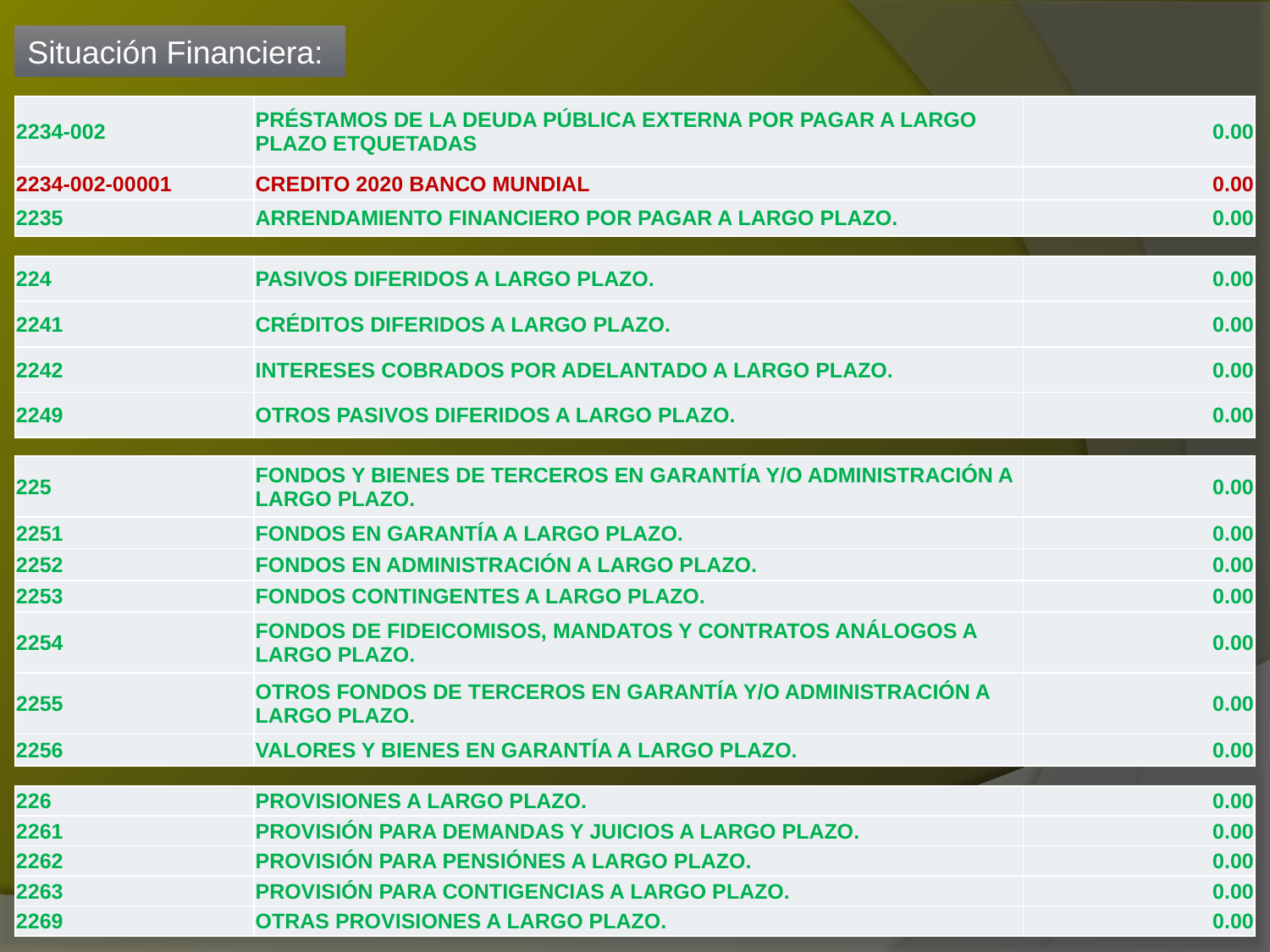

Situación Financiera:
| 2234-002 | PRÉSTAMOS DE LA DEUDA PÚBLICA EXTERNA POR PAGAR A LARGO PLAZO ETQUETADAS | 0.00 |
| --- | --- | --- |
| 2234-002-00001 | CREDITO 2020 BANCO MUNDIAL | 0.00 |
| 2235 | ARRENDAMIENTO FINANCIERO POR PAGAR A LARGO PLAZO. | 0.00 |
| 224 | PASIVOS DIFERIDOS A LARGO PLAZO. | 0.00 |
| --- | --- | --- |
| 2241 | CRÉDITOS DIFERIDOS A LARGO PLAZO. | 0.00 |
| 2242 | INTERESES COBRADOS POR ADELANTADO A LARGO PLAZO. | 0.00 |
| 2249 | OTROS PASIVOS DIFERIDOS A LARGO PLAZO. | 0.00 |
| 225 | FONDOS Y BIENES DE TERCEROS EN GARANTÍA Y/O ADMINISTRACIÓN A LARGO PLAZO. | 0.00 |
| --- | --- | --- |
| 2251 | FONDOS EN GARANTÍA A LARGO PLAZO. | 0.00 |
| 2252 | FONDOS EN ADMINISTRACIÓN A LARGO PLAZO. | 0.00 |
| 2253 | FONDOS CONTINGENTES A LARGO PLAZO. | 0.00 |
| 2254 | FONDOS DE FIDEICOMISOS, MANDATOS Y CONTRATOS ANÁLOGOS A LARGO PLAZO. | 0.00 |
| 2255 | OTROS FONDOS DE TERCEROS EN GARANTÍA Y/O ADMINISTRACIÓN A LARGO PLAZO. | 0.00 |
| 2256 | VALORES Y BIENES EN GARANTÍA A LARGO PLAZO. | 0.00 |
| 226 | PROVISIONES A LARGO PLAZO. | 0.00 |
| --- | --- | --- |
| 2261 | PROVISIÓN PARA DEMANDAS Y JUICIOS A LARGO PLAZO. | 0.00 |
| 2262 | PROVISIÓN PARA PENSIÓNES A LARGO PLAZO. | 0.00 |
| 2263 | PROVISIÓN PARA CONTIGENCIAS A LARGO PLAZO. | 0.00 |
| 2269 | OTRAS PROVISIONES A LARGO PLAZO. | 0.00 |